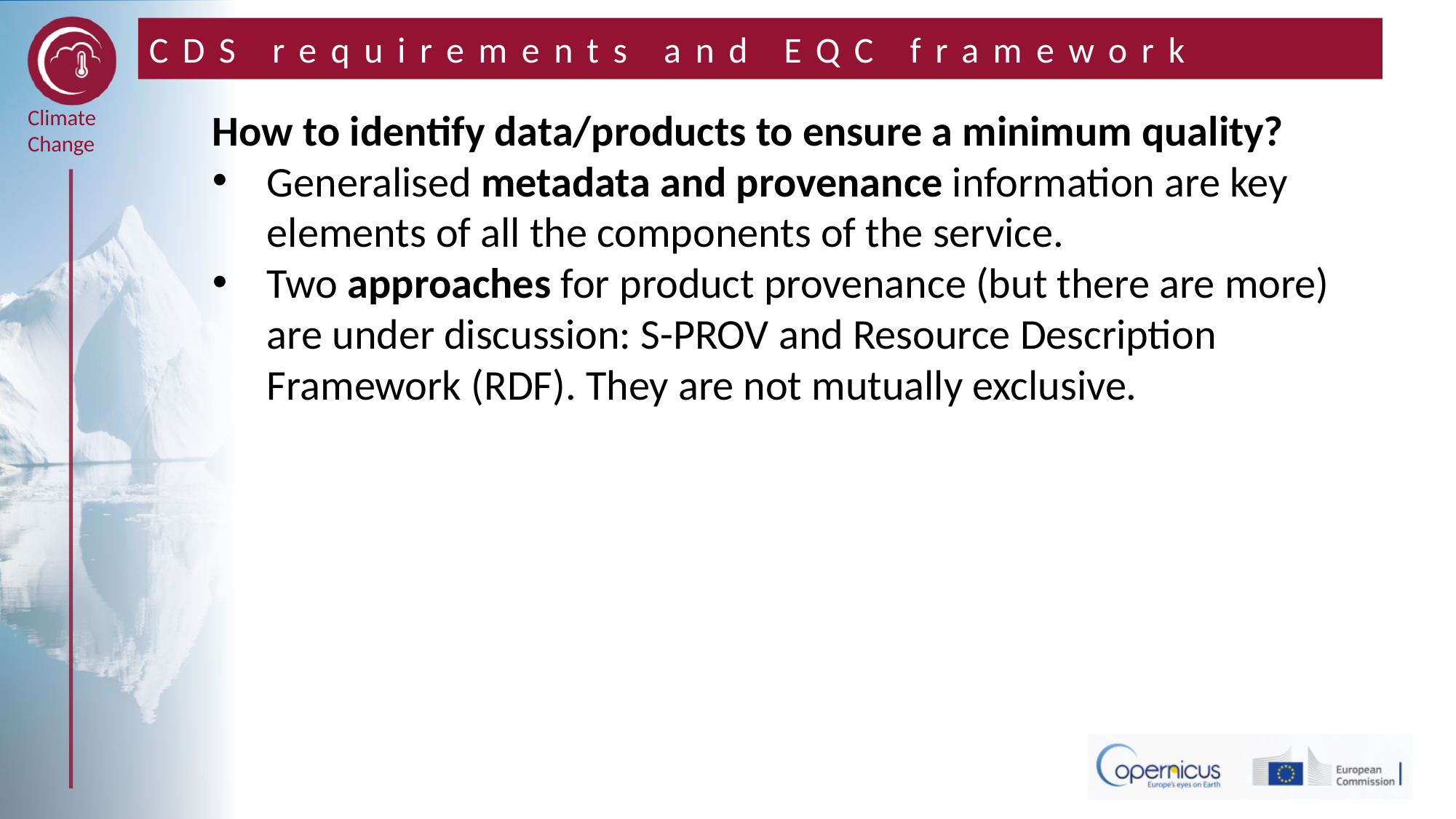

# CDS requirements and EQC framework
How to identify data/products to ensure a minimum quality?
Generalised metadata and provenance information are key elements of all the components of the service.
Two approaches for product provenance (but there are more) are under discussion: S-PROV and Resource Description Framework (RDF). They are not mutually exclusive.